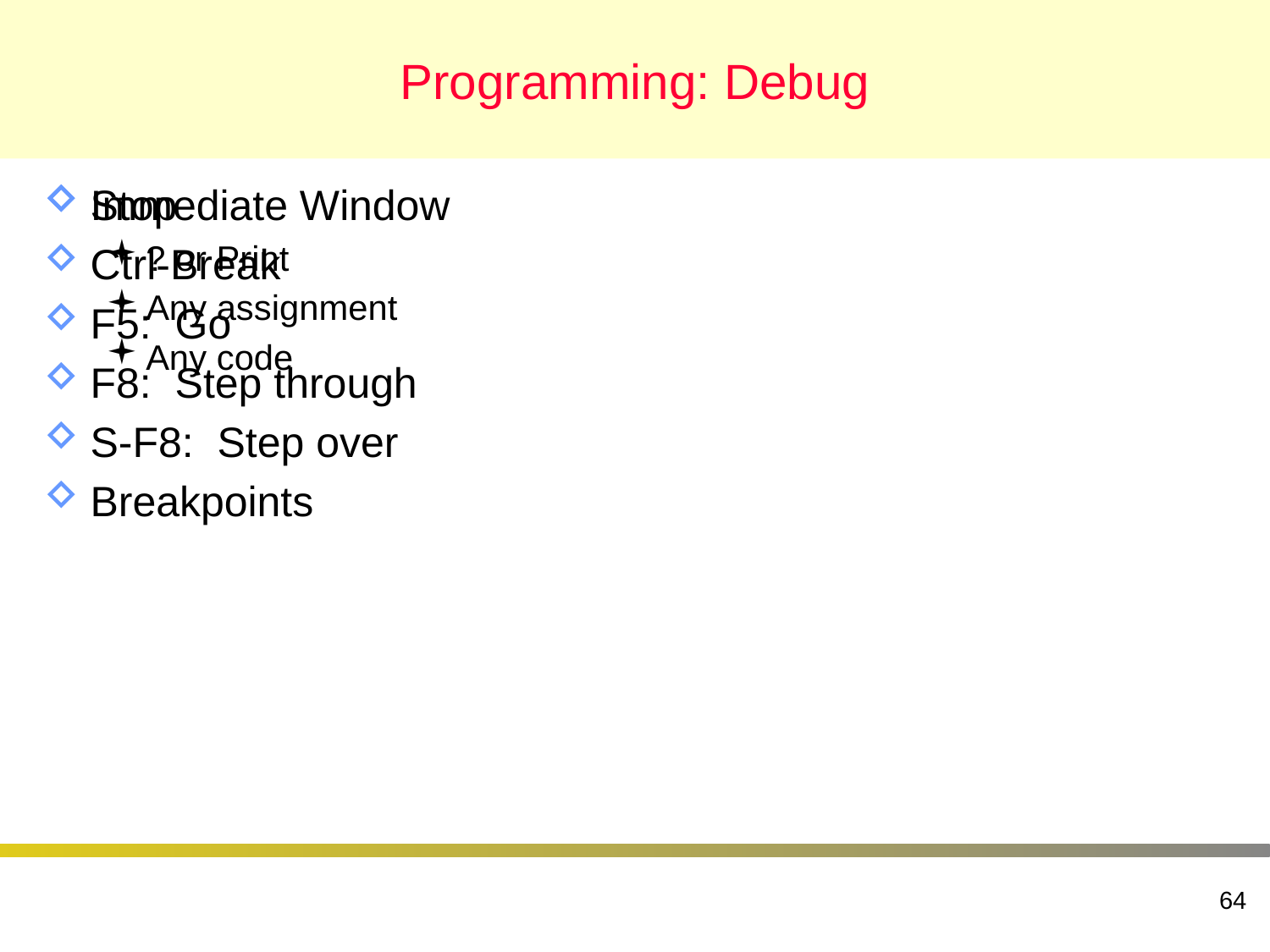

# Programming: Debug
Stop
Ctrl-Break
F5:  Go
F8:  Step through
S-F8:  Step over
Breakpoints
Immediate Window
? or Print
Any assignment
Any code
64